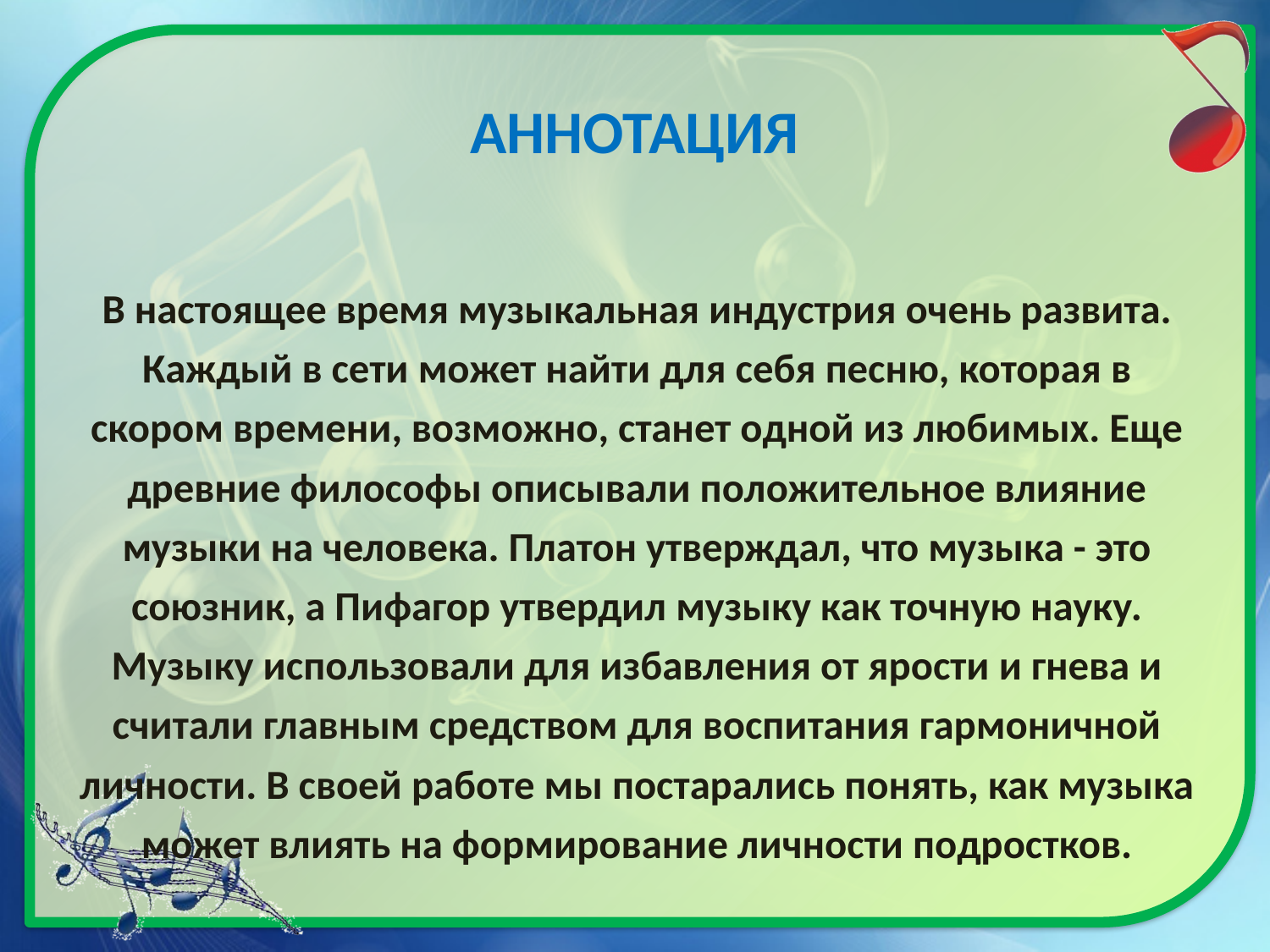

# АННОТАЦИЯ
В настоящее время музыкальная индустрия очень развита. Каждый в сети может найти для себя песню, которая в скором времени, возможно, станет одной из любимых. Еще древние философы описывали положительное влияние музыки на человека. Платон утверждал, что музыка - это союзник, а Пифагор утвердил музыку как точную науку. Музыку использовали для избавления от ярости и гнева и считали главным средством для воспитания гармоничной личности. В своей работе мы постарались понять, как музыка может влиять на формирование личности подростков.